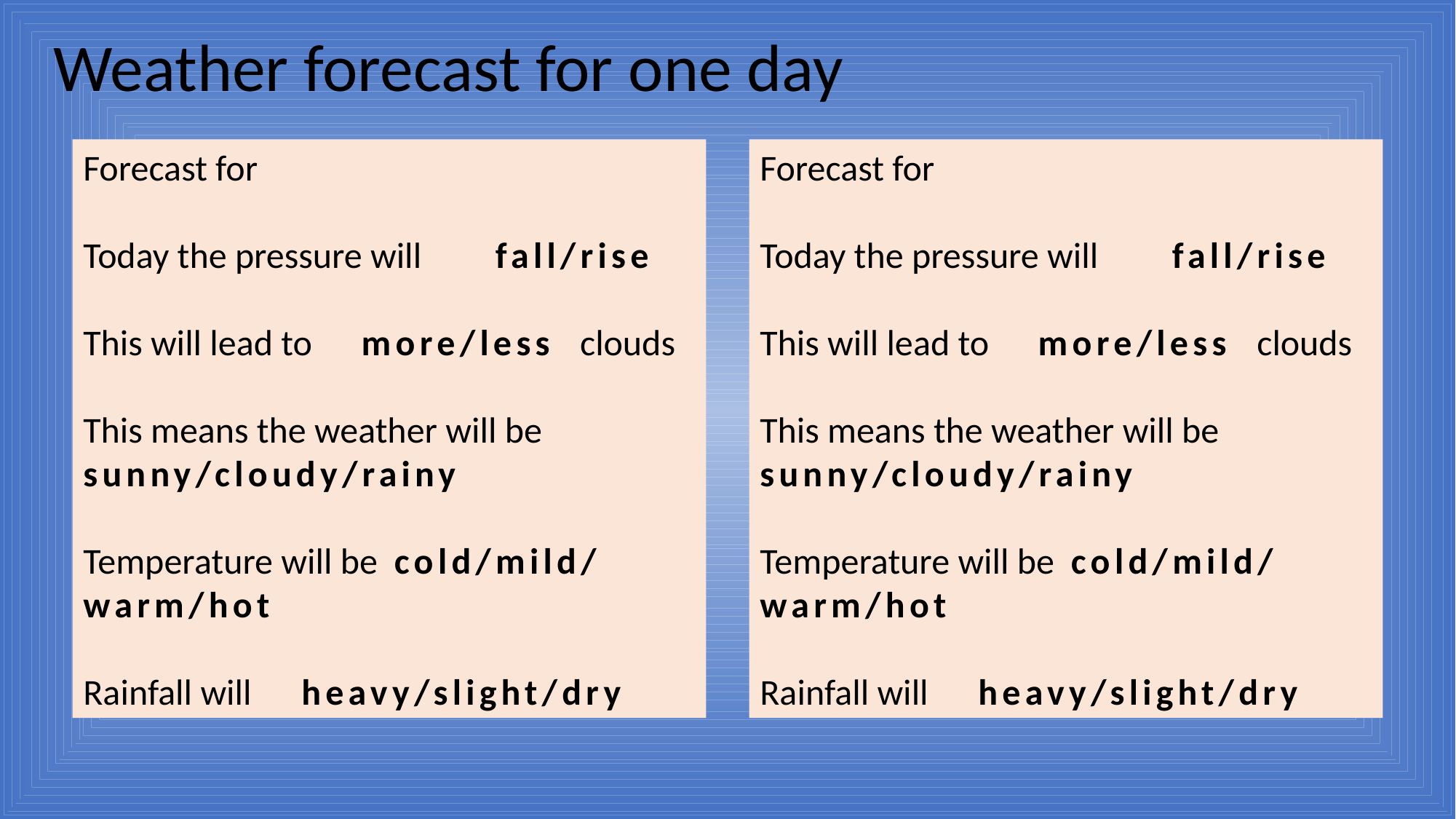

Weather forecast for one day
Forecast for

Today the pressure will         fall/rise

This will lead to      more/less  clouds

This means the weather will be sunny/cloudy/rainy

Temperature will be  cold/mild/ warm/hot

Rainfall will  	heavy/slight/dry
Forecast for

Today the pressure will         fall/rise

This will lead to      more/less  clouds

This means the weather will be sunny/cloudy/rainy

Temperature will be  cold/mild/ warm/hot

Rainfall will  	heavy/slight/dry